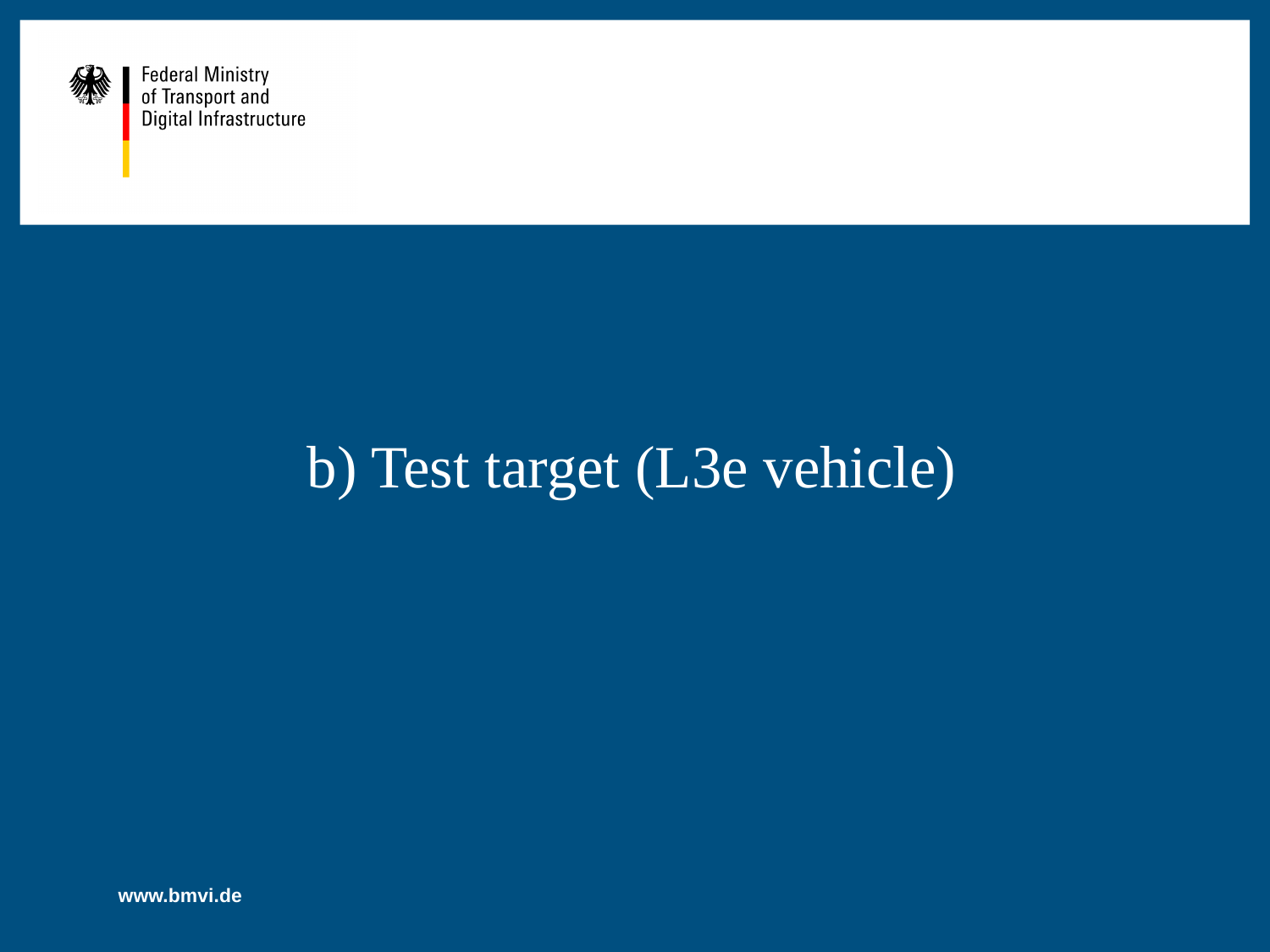

# b) Test target (L3e vehicle)
www.bmvi.de